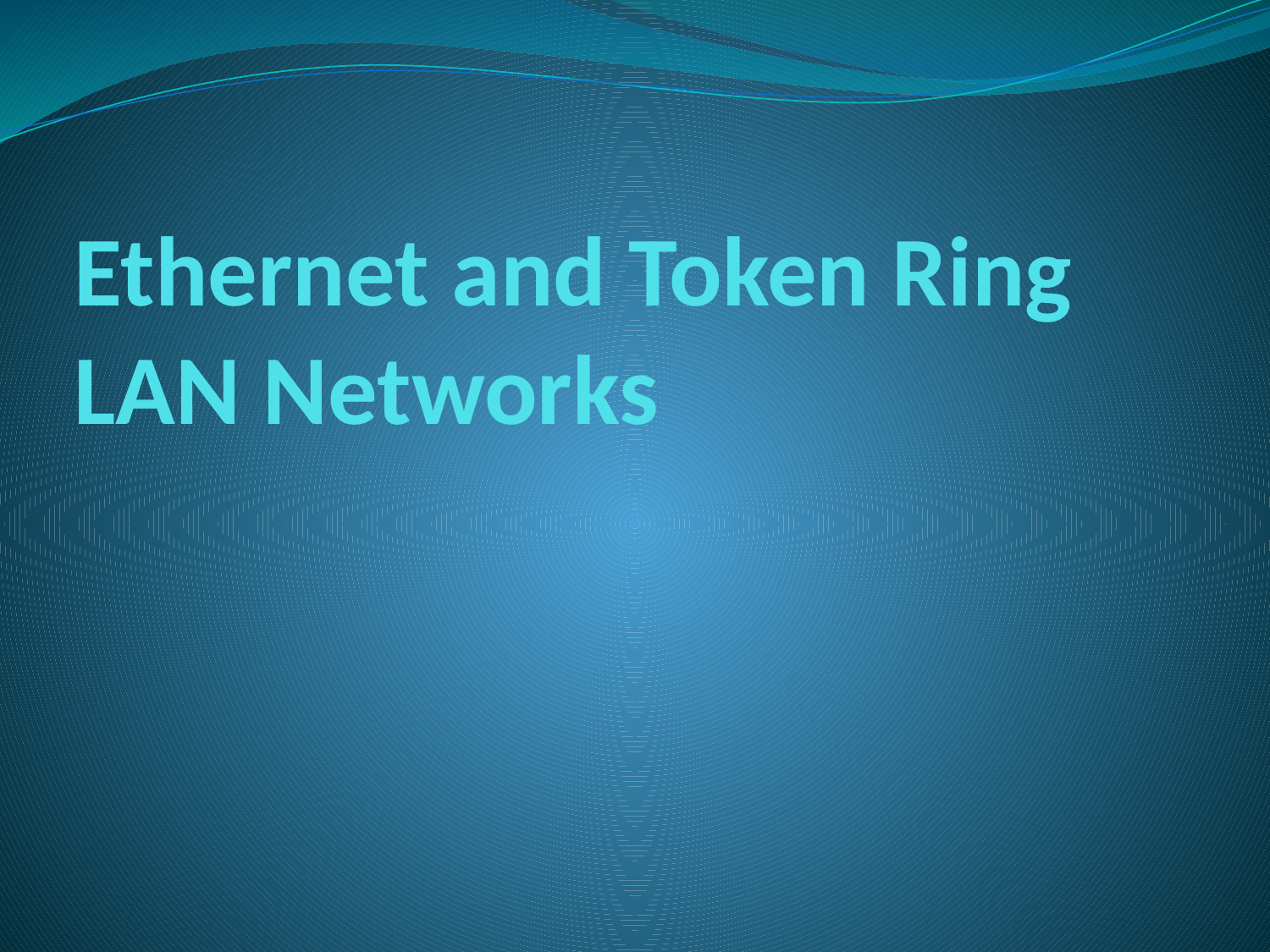

# Ethernet and Token Ring LAN Networks